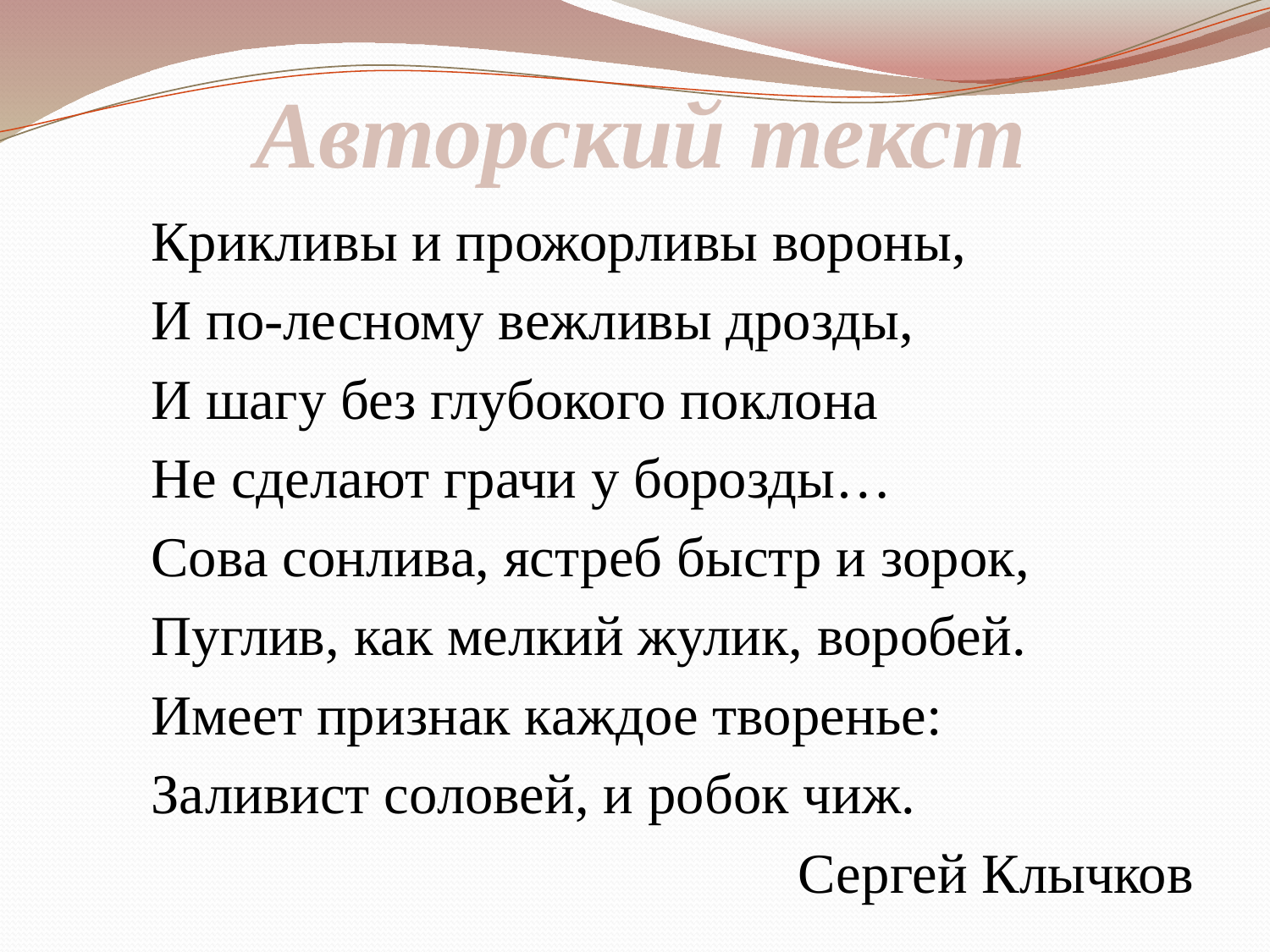

# Авторский текст
Крикливы и прожорливы вороны,
И по-лесному вежливы дрозды,
И шагу без глубокого поклона
Не сделают грачи у борозды…
Сова сонлива, ястреб быстр и зорок,
Пуглив, как мелкий жулик, воробей.
Имеет признак каждое творенье:
Заливист соловей, и робок чиж.
Сергей Клычков